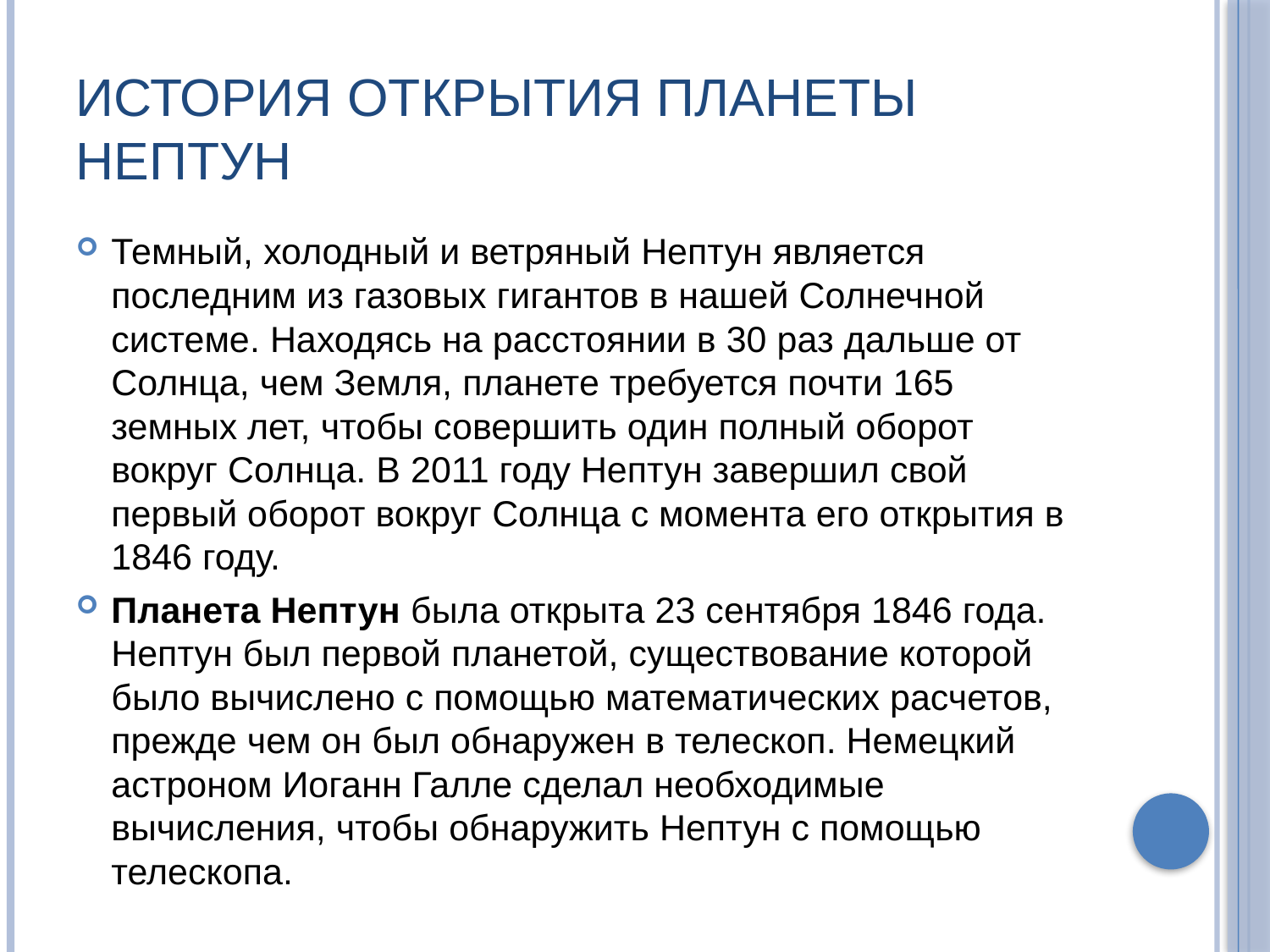

# История открытия планеты Нептун
Темный, холодный и ветряный Нептун является последним из газовых гигантов в нашей Солнечной системе. Находясь на расстоянии в 30 раз дальше от Солнца, чем Земля, планете требуется почти 165 земных лет, чтобы совершить один полный оборот вокруг Солнца. В 2011 году Нептун завершил свой первый оборот вокруг Солнца с момента его открытия в 1846 году.
Планета Нептун была открыта 23 сентября 1846 года. Нептун был первой планетой, существование которой было вычислено с помощью математических расчетов, прежде чем он был обнаружен в телескоп. Немецкий астроном Иоганн Галле сделал необходимые вычисления, чтобы обнаружить Нептун с помощью телескопа.